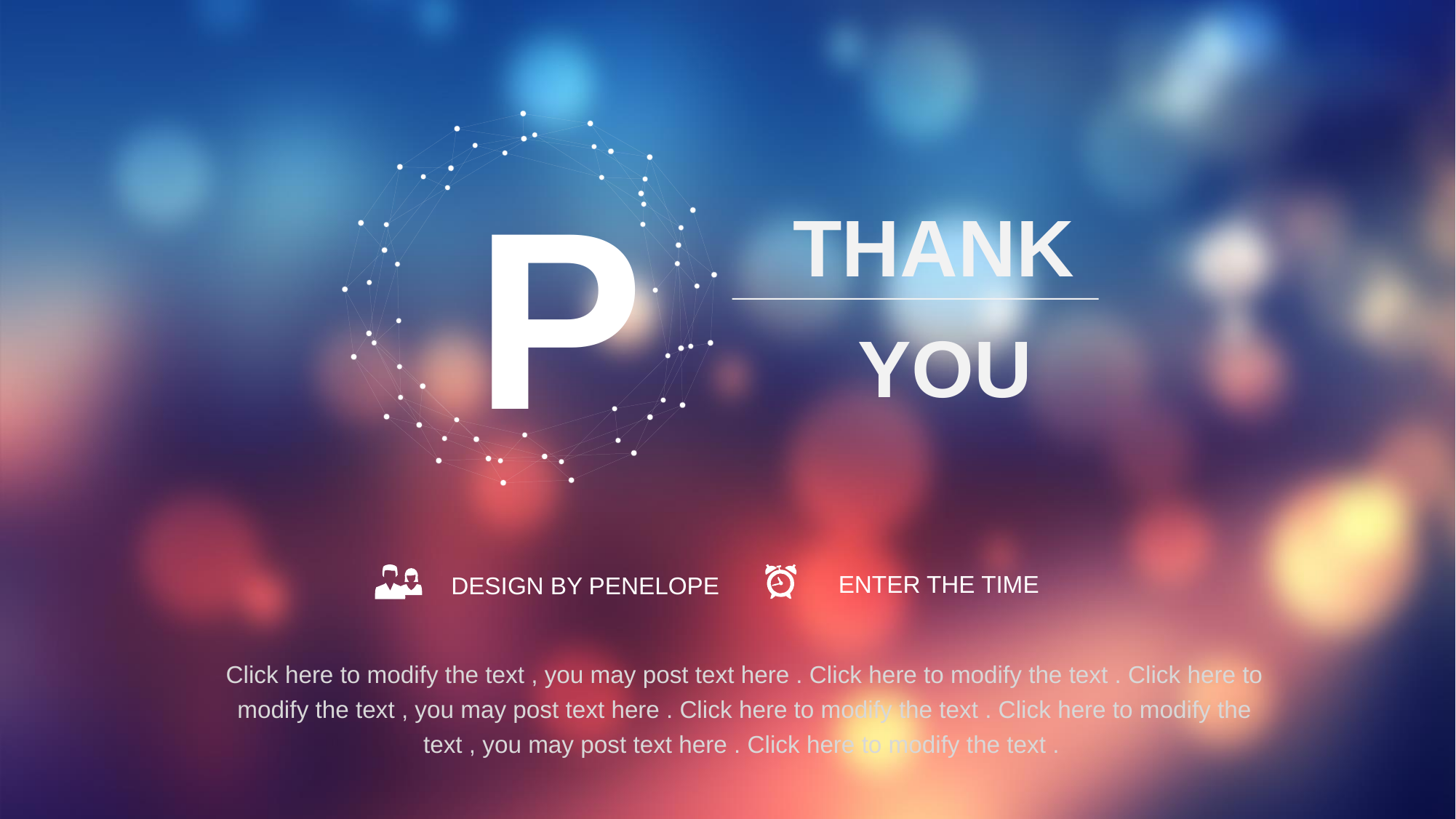

P
THANK

YOU

DESIGN BY PENELOPE
ENTER THE TIME

Click here to modify the text , you may post text here . Click here to modify the text . Click here to modify the text , you may post text here . Click here to modify the text . Click here to modify the text , you may post text here . Click here to modify the text .